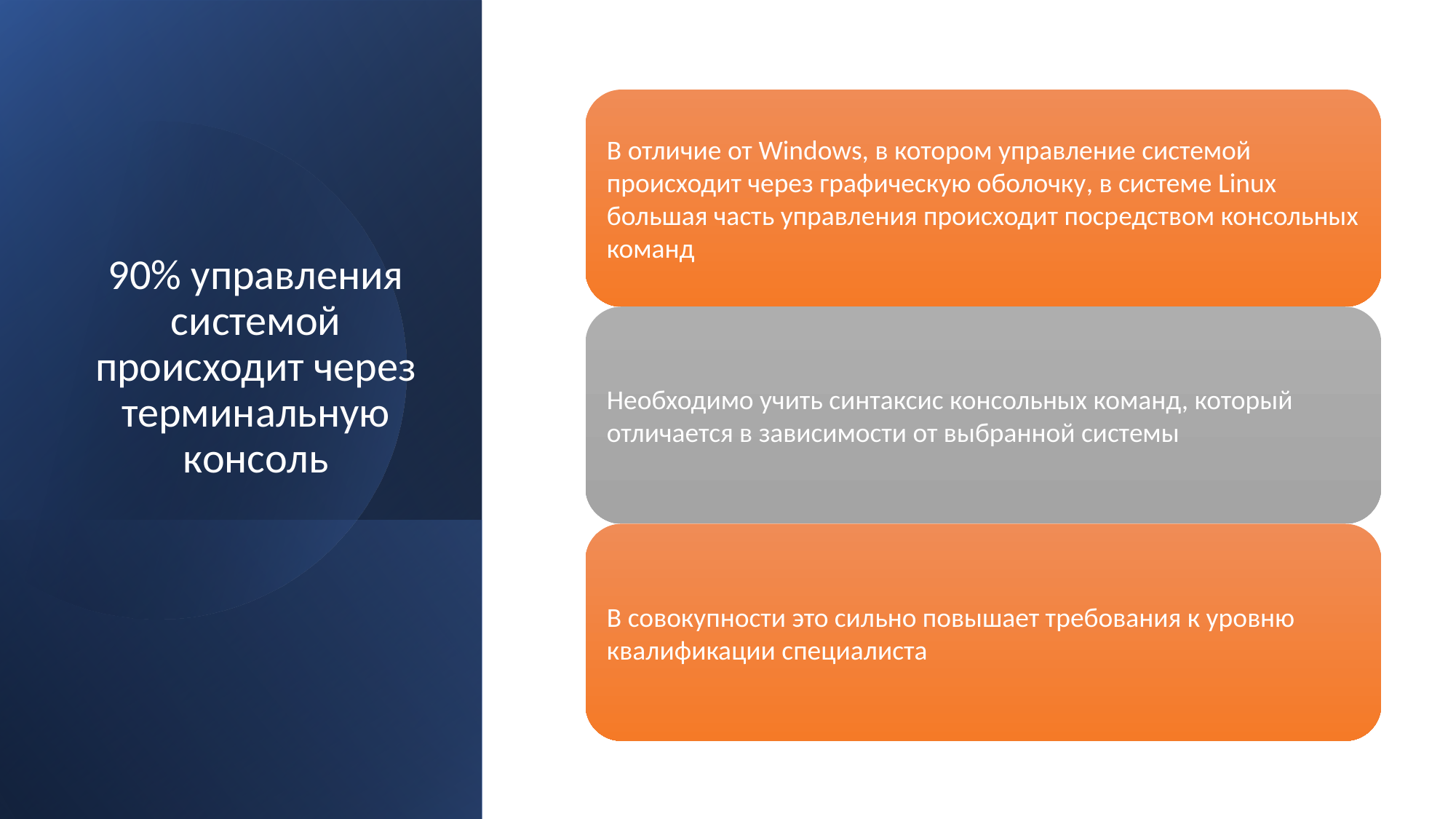

В отличие от Windows, в котором управление системой происходит через графическую оболочку, в системе Linux большая часть управления происходит посредством консольных команд
Необходимо учить синтаксис консольных команд, который отличается в зависимости от выбранной системы
В совокупности это сильно повышает требования к уровню квалификации специалиста

# 90% управления системой происходит через терминальную консоль